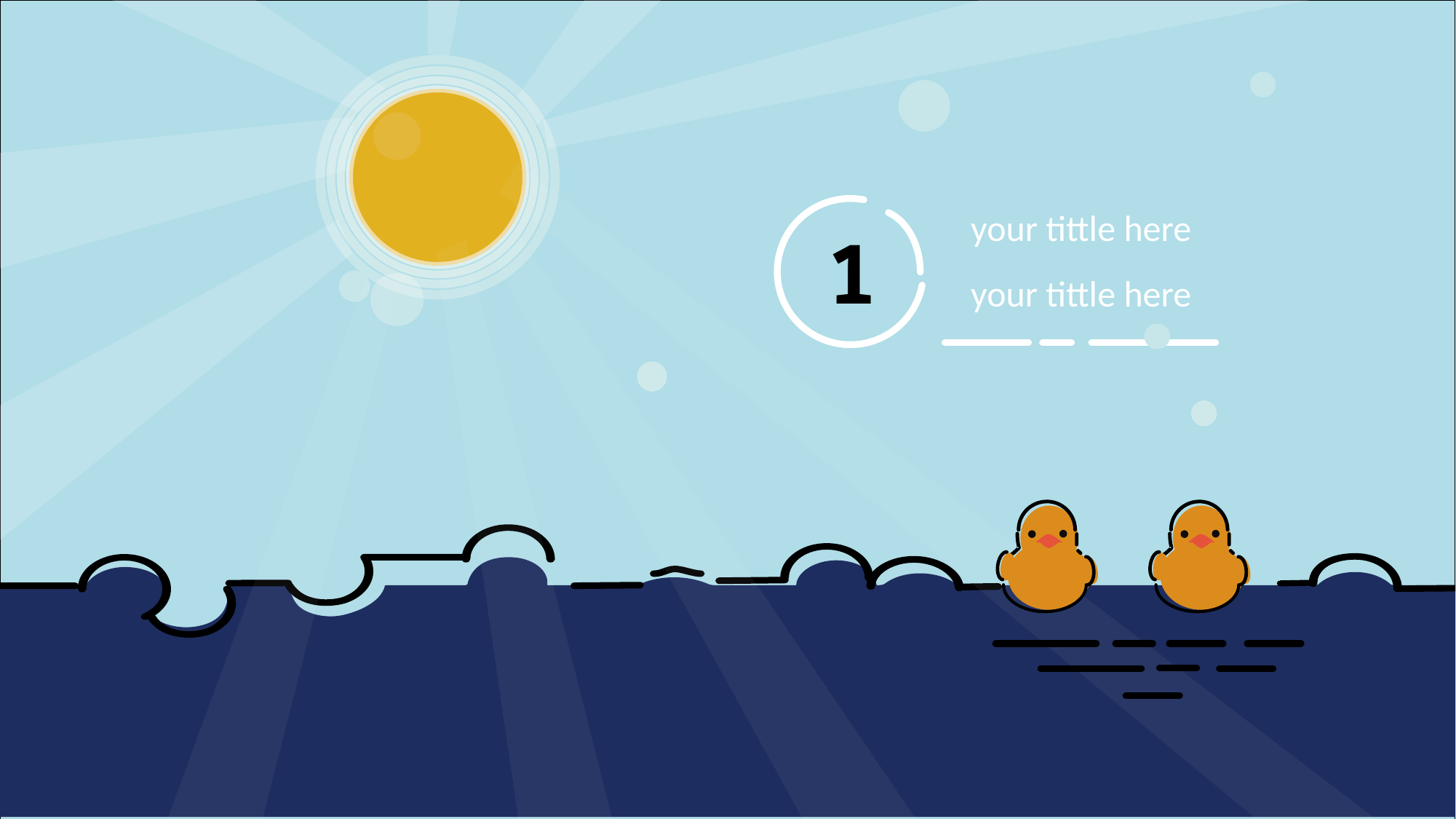

your tittle here

1
your tittle here